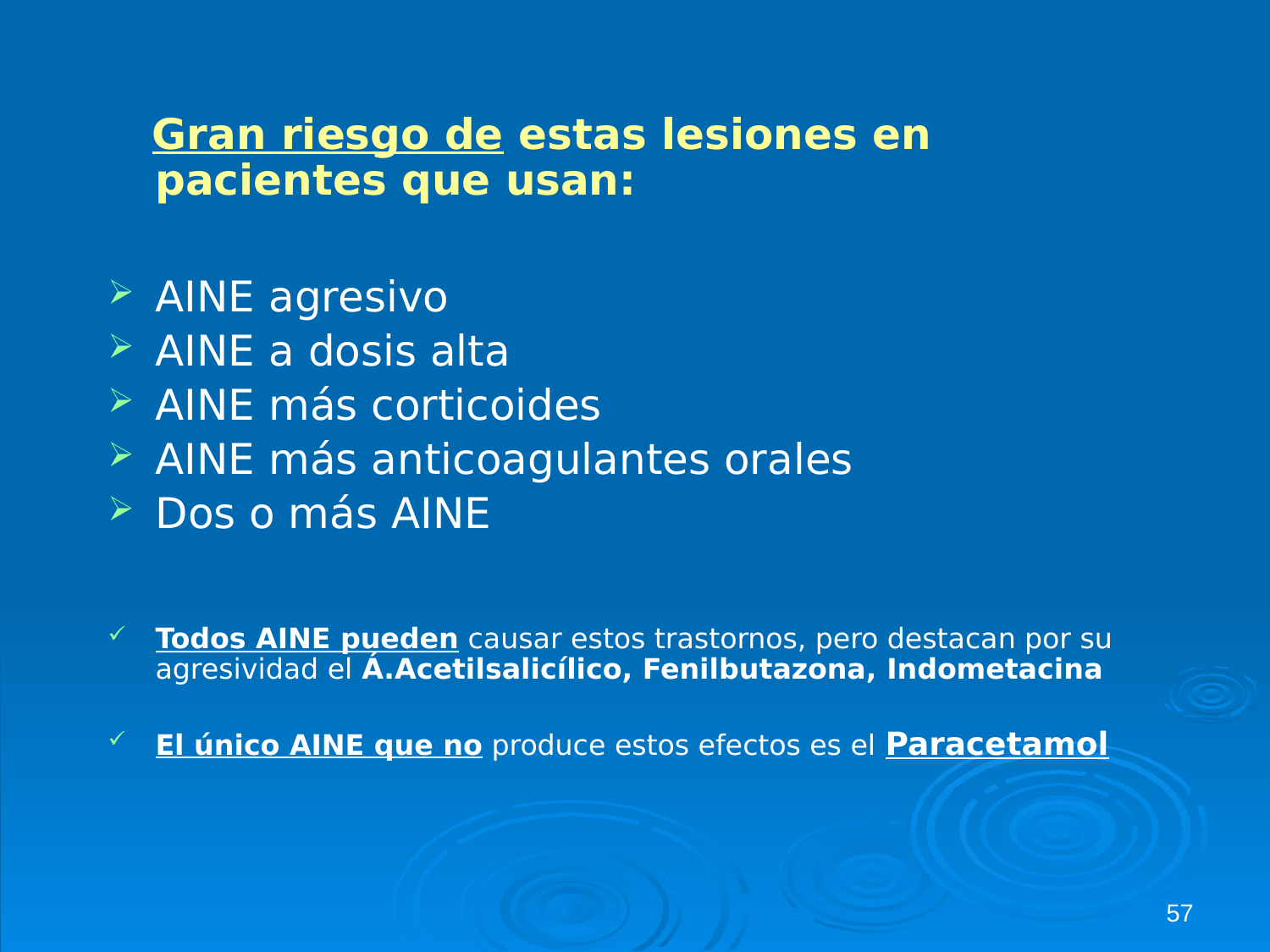

Gran riesgo de estas lesiones en pacientes que usan:

AINE agresivo
AINE a dosis alta
AINE más corticoides
AINE más anticoagulantes orales
Dos o más AINE

Todos AINE pueden causar estos trastornos, pero destacan por su agresividad el Á.Acetilsalicílico, Fenilbutazona, Indometacina

El único AINE que no produce estos efectos es el Paracetamol

57